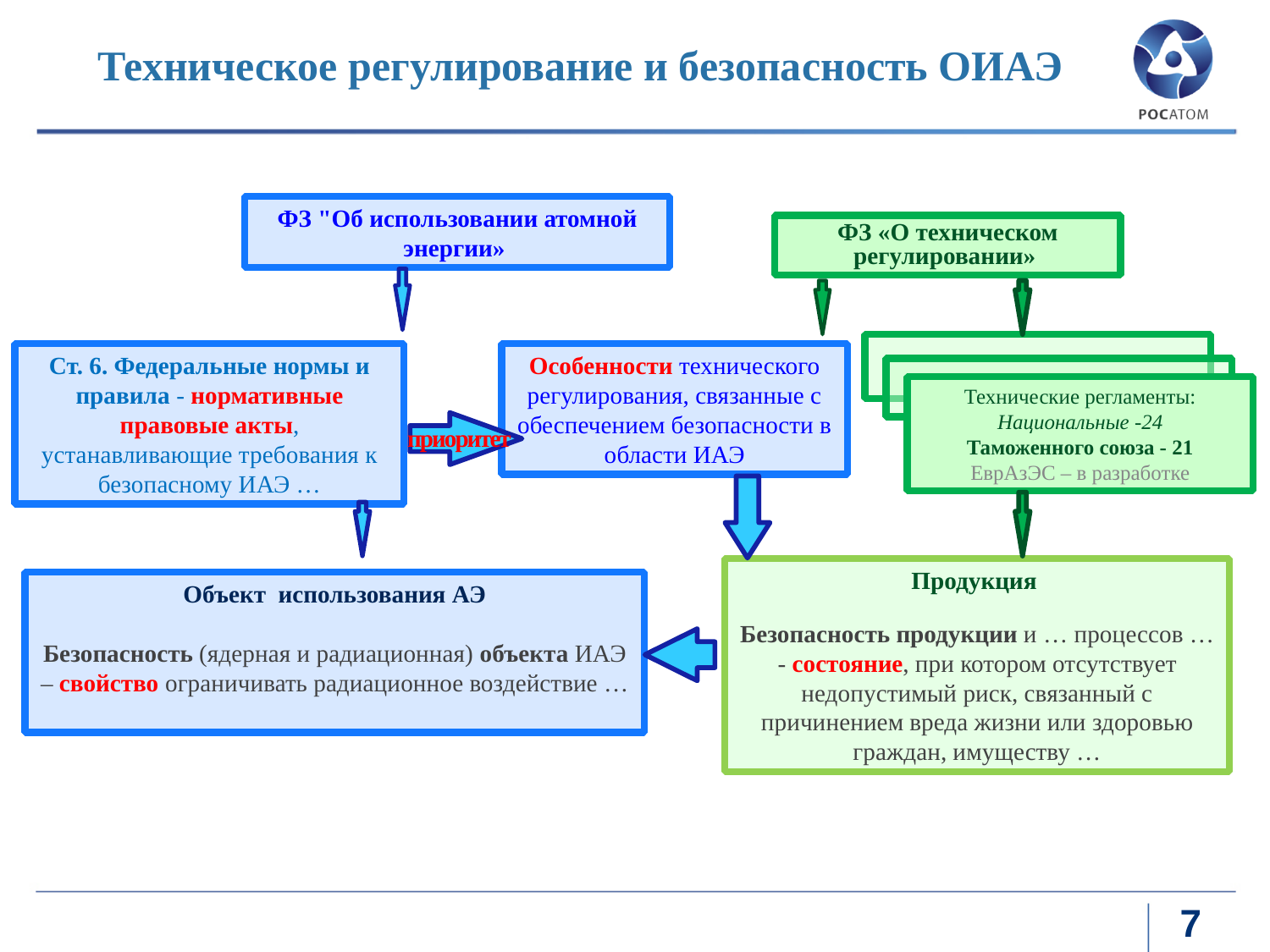

Техническое регулирование и безопасность ОИАЭ
ФЗ "Об использовании атомной энергии»
ФЗ «О техническом регулировании»

Особенности технического регулирования, связанные с обеспечением безопасности в области ИАЭ
Ст. 6. Федеральные нормы и правила - нормативные правовые акты, устанавливающие требования к безопасному ИАЭ …

Технические регламенты:
Национальные -24
Таможенного союза - 21
ЕврАзЭС – в разработке

приоритет

Продукция

Безопасность продукции и … процессов … - состояние, при котором отсутствует недопустимый риск, связанный с причинением вреда жизни или здоровью граждан, имуществу …
Объект  использования АЭ

Безопасность (ядерная и радиационная) объекта ИАЭ – свойство ограничивать радиационное воздействие …

7